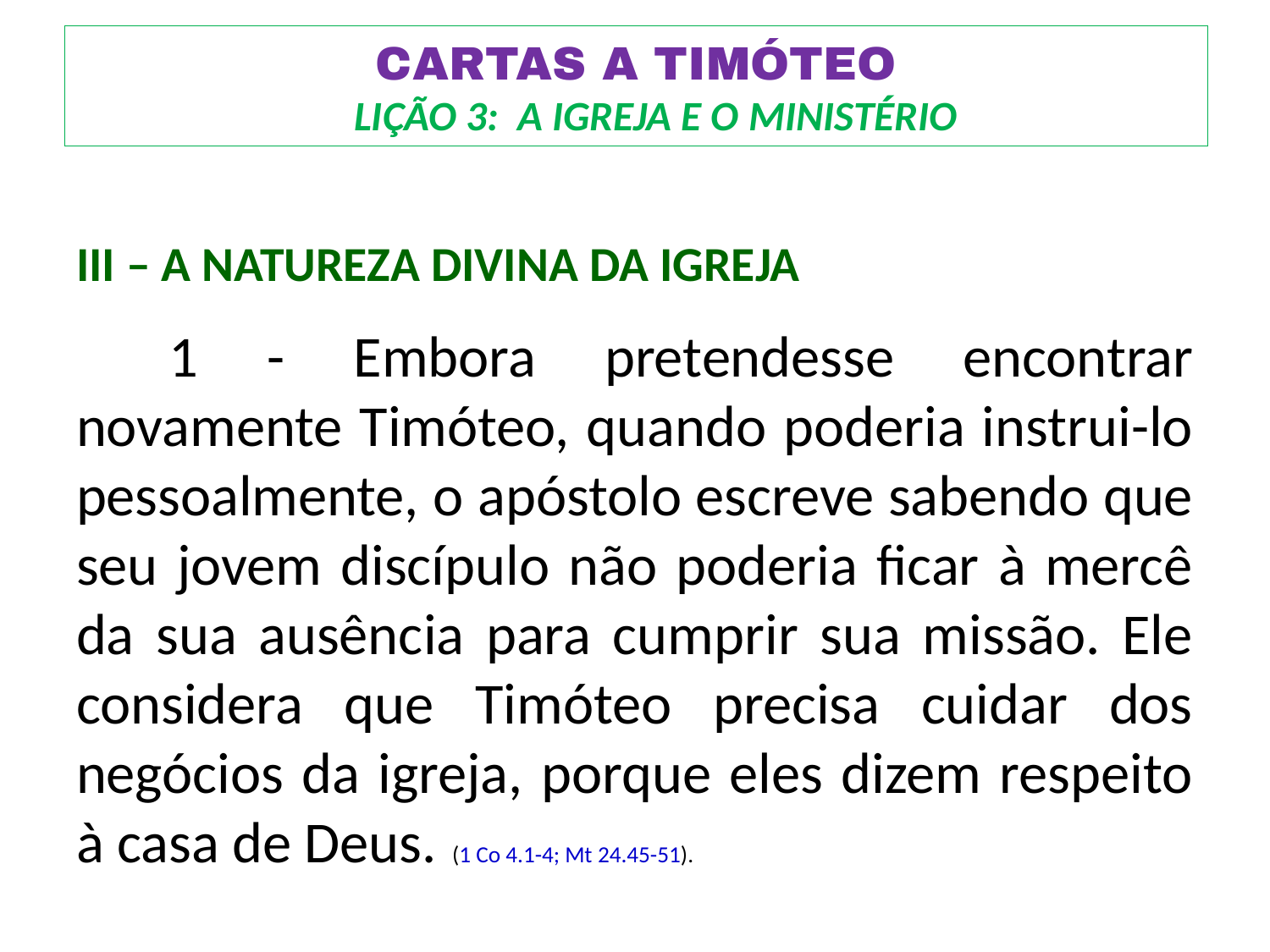

# CARTAS A TIMÓTEO LIÇÃO 3:  A IGREJA E O MINISTÉRIO
III – A NATUREZA DIVINA DA IGREJA

	1 - Embora pretendesse encontrar novamente Timóteo, quando poderia instrui-lo pessoalmente, o apóstolo escreve sabendo que seu jovem discípulo não poderia ficar à mercê da sua ausência para cumprir sua missão. Ele considera que Timóteo precisa cuidar dos negócios da igreja, porque eles dizem respeito à casa de Deus.	 (1 Co 4.1-4; Mt 24.45-51).